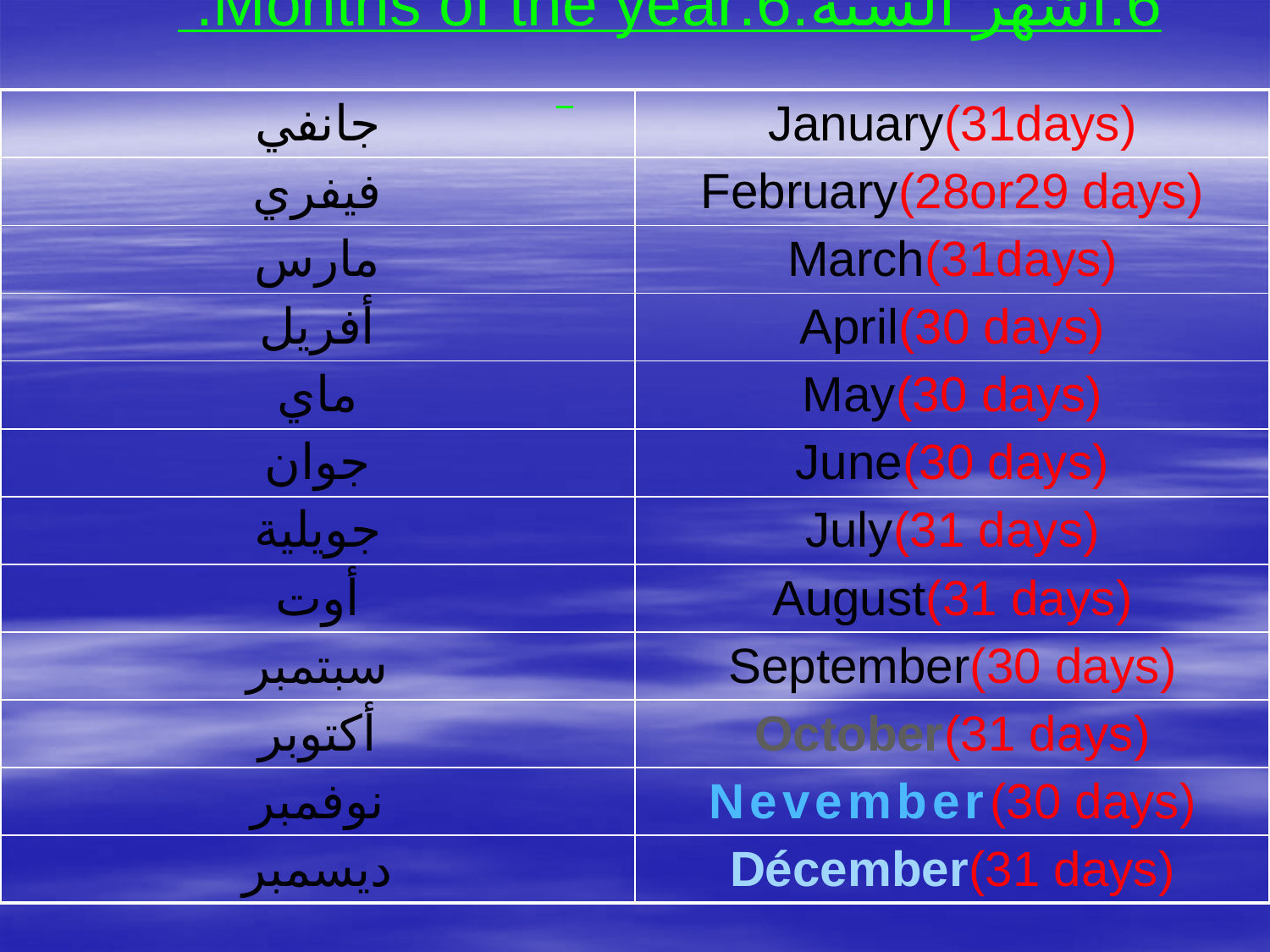

# 6.أشهر السنة:6.Months of the year:
| جانفي | January(31days) |
| --- | --- |
| فيفري | February(28or29 days) |
| مارس | March(31days) |
| أفريل | April(30 days) |
| ماي | May(30 days) |
| جوان | June(30 days) |
| جويلية | July(31 days) |
| أوت | August(31 days) |
| سبتمبر | September(30 days) |
| أكتوبر | October(31 days) |
| نوفمبر | Nevember(30 days) |
| ديسمبر | Décember(31 days) |